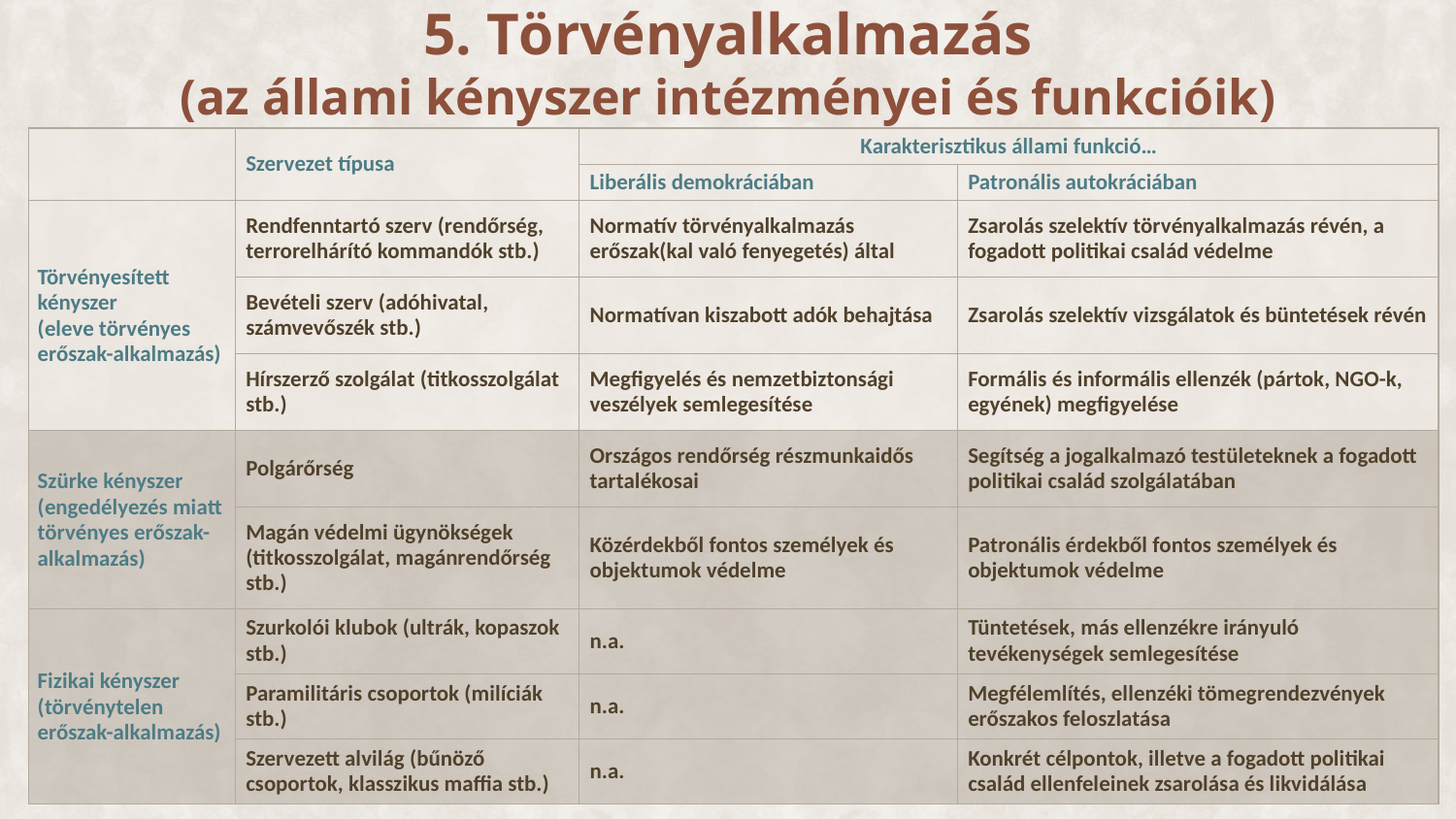

# 5. Törvényalkalmazás (az állami kényszer intézményei és funkcióik)
|  | Szervezet típusa | Karakterisztikus állami funkció… |  |
| --- | --- | --- | --- |
|  |  | Liberális demokráciában | Patronális autokráciában |
| Törvényesített kényszer (eleve törvényes erőszak-alkalmazás) | Rendfenntartó szerv (rendőrség, terrorelhárító kommandók stb.) | Normatív törvényalkalmazás erőszak(kal való fenyegetés) által | Zsarolás szelektív törvényalkalmazás révén, a fogadott politikai család védelme |
|  | Bevételi szerv (adóhivatal, számvevőszék stb.) | Normatívan kiszabott adók behajtása | Zsarolás szelektív vizsgálatok és büntetések révén |
|  | Hírszerző szolgálat (titkosszolgálat stb.) | Megfigyelés és nemzetbiztonsági veszélyek semlegesítése | Formális és informális ellenzék (pártok, NGO-k, egyének) megfigyelése |
| Szürke kényszer (engedélyezés miatt törvényes erőszak-alkalmazás) | Polgárőrség | Országos rendőrség részmunkaidős tartalékosai | Segítség a jogalkalmazó testületeknek a fogadott politikai család szolgálatában |
|  | Magán védelmi ügynökségek (titkosszolgálat, magánrendőrség stb.) | Közérdekből fontos személyek és objektumok védelme | Patronális érdekből fontos személyek és objektumok védelme |
| Fizikai kényszer (törvénytelen erőszak-alkalmazás) | Szurkolói klubok (ultrák, kopaszok stb.) | n.a. | Tüntetések, más ellenzékre irányuló tevékenységek semlegesítése |
|  | Paramilitáris csoportok (milíciák stb.) | n.a. | Megfélemlítés, ellenzéki tömegrendezvények erőszakos feloszlatása |
|  | Szervezett alvilág (bűnöző csoportok, klasszikus maffia stb.) | n.a. | Konkrét célpontok, illetve a fogadott politikai család ellenfeleinek zsarolása és likvidálása |